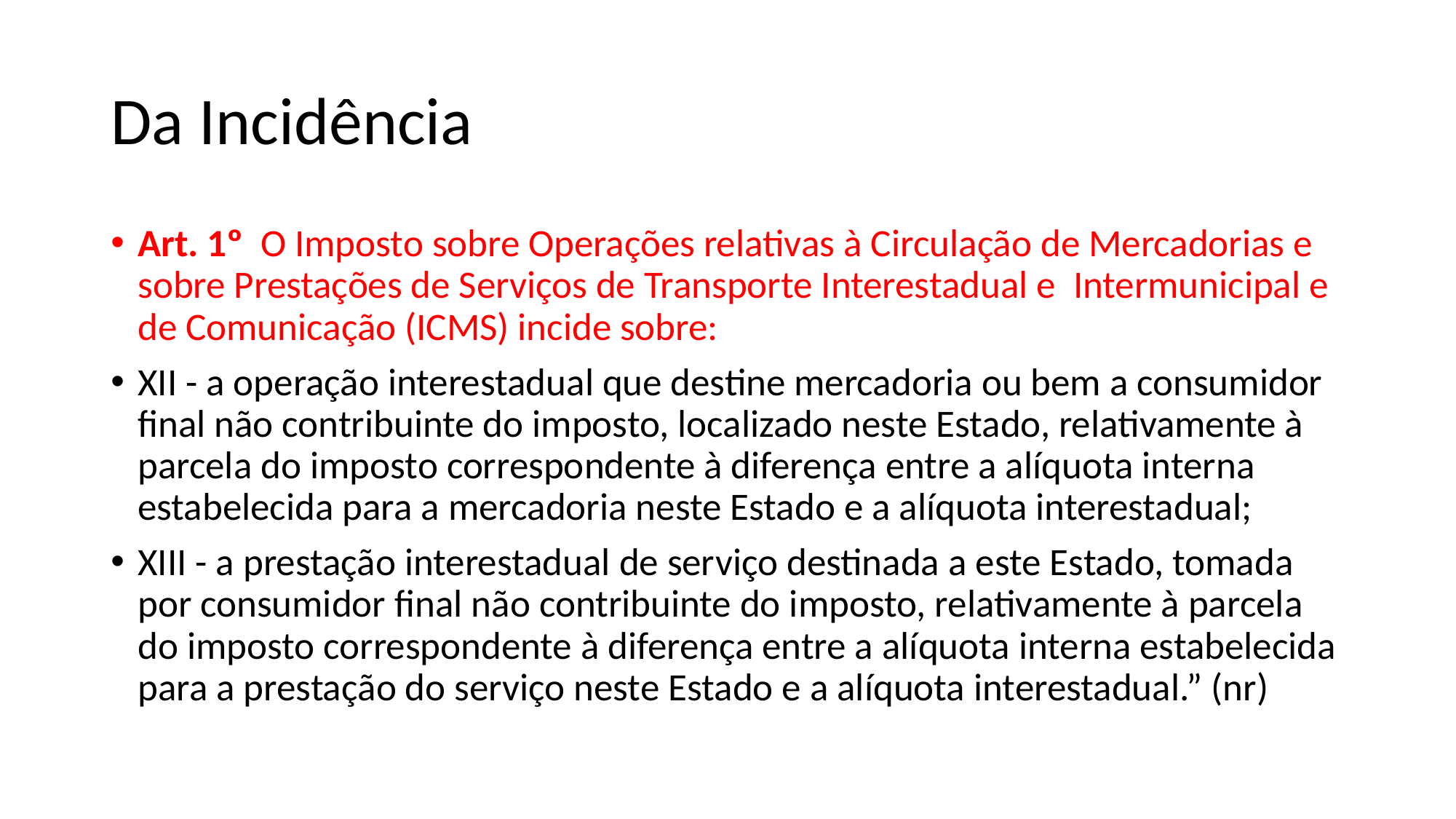

# Da Incidência
Art. 1º  O Imposto sobre Operações relativas à Circulação de Mercadorias e sobre Prestações de Serviços de Transporte Interestadual e  Intermunicipal e de Comunicação (ICMS) incide sobre:
XII - a operação interestadual que destine mercadoria ou bem a consumidor final não contribuinte do imposto, localizado neste Estado, relativamente à parcela do imposto correspondente à diferença entre a alíquota interna estabelecida para a mercadoria neste Estado e a alíquota interestadual;
XIII - a prestação interestadual de serviço destinada a este Estado, tomada por consumidor final não contribuinte do imposto, relativamente à parcela do imposto correspondente à diferença entre a alíquota interna estabelecida para a prestação do serviço neste Estado e a alíquota interestadual.” (nr)